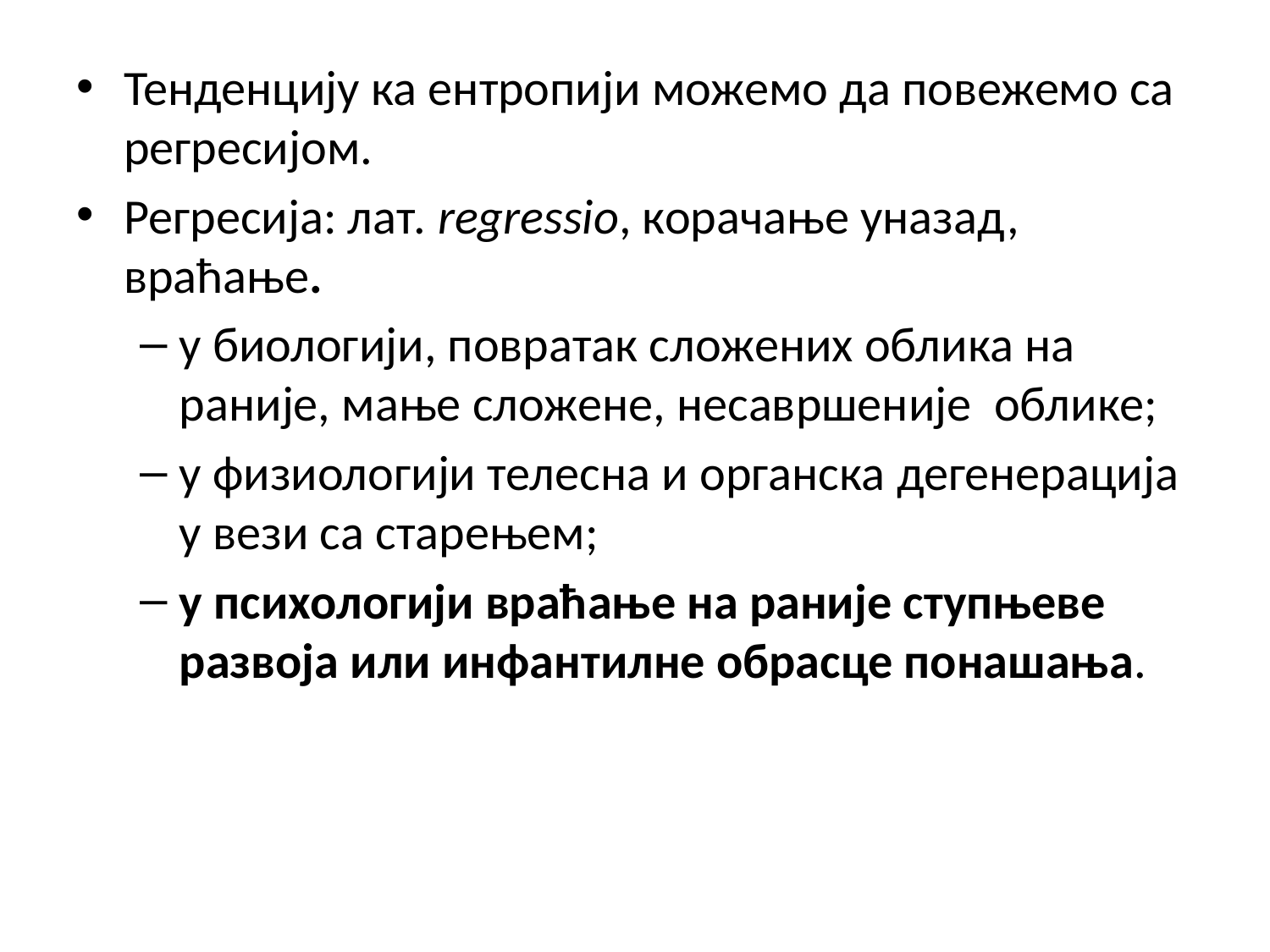

Тенденцију ка ентропији можемо да повежемо са регресијом.
Регресија: лат. regressio, корачање уназад, враћање.
у биологији, повратак сложених облика на раније, мање сложене, несавршеније  облике;
у физиологији телесна и органска дегенерација у вези са старењем;
у психологији враћање на раније ступњеве развоја или инфантилне обрасце понашања.